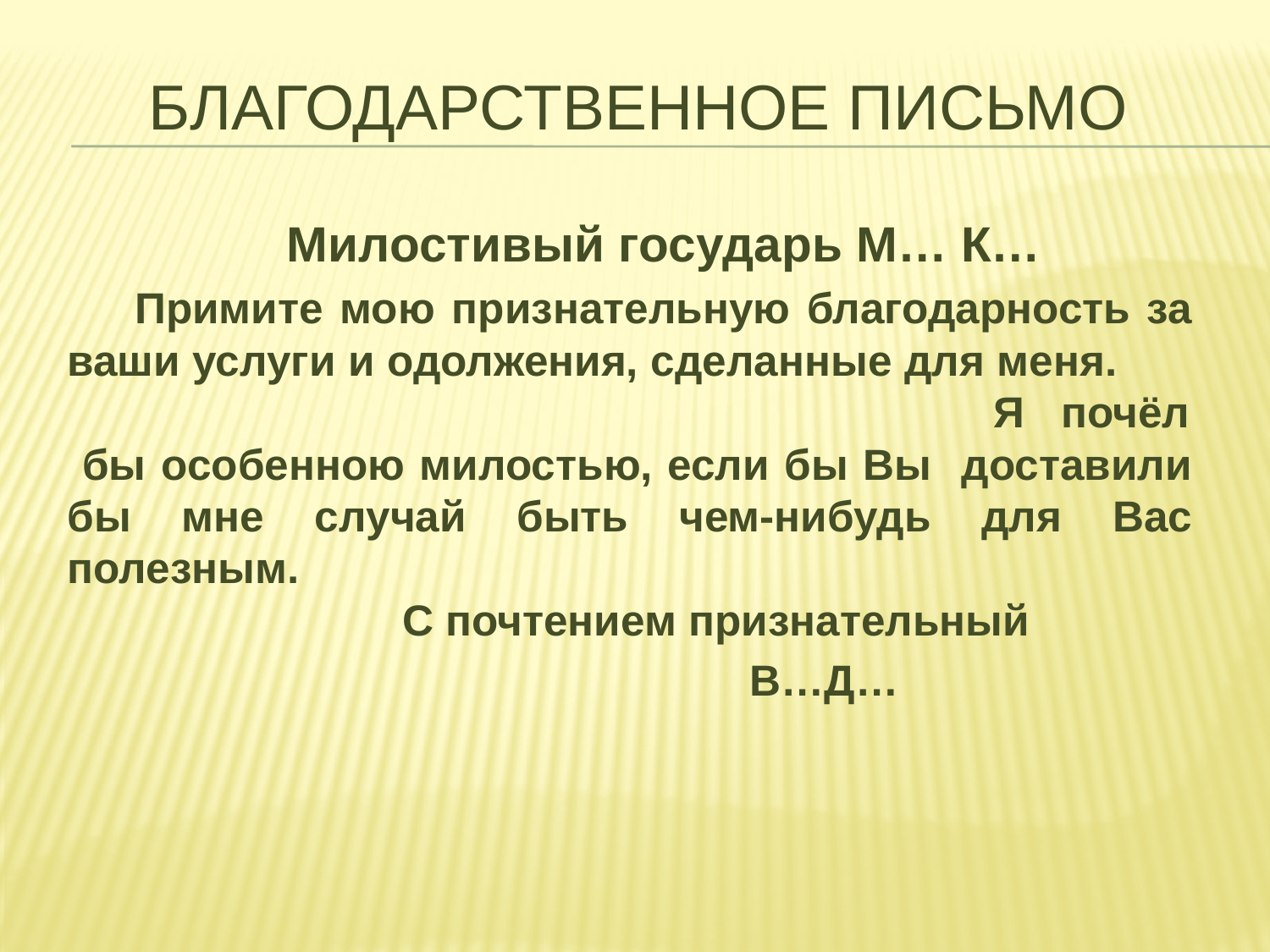

# Благодарственное письмо
       Милостивый государь М… К…
    Примите мою признательную благодарность за ваши услуги и одолжения, сделанные для меня.                                                                                    Я   почёл  бы особенною милостью, если бы Вы  доставили бы мне случай быть чем-нибудь для Вас полезным.                                                         	                                     				С почтением признательный
                                                      		 В…Д…